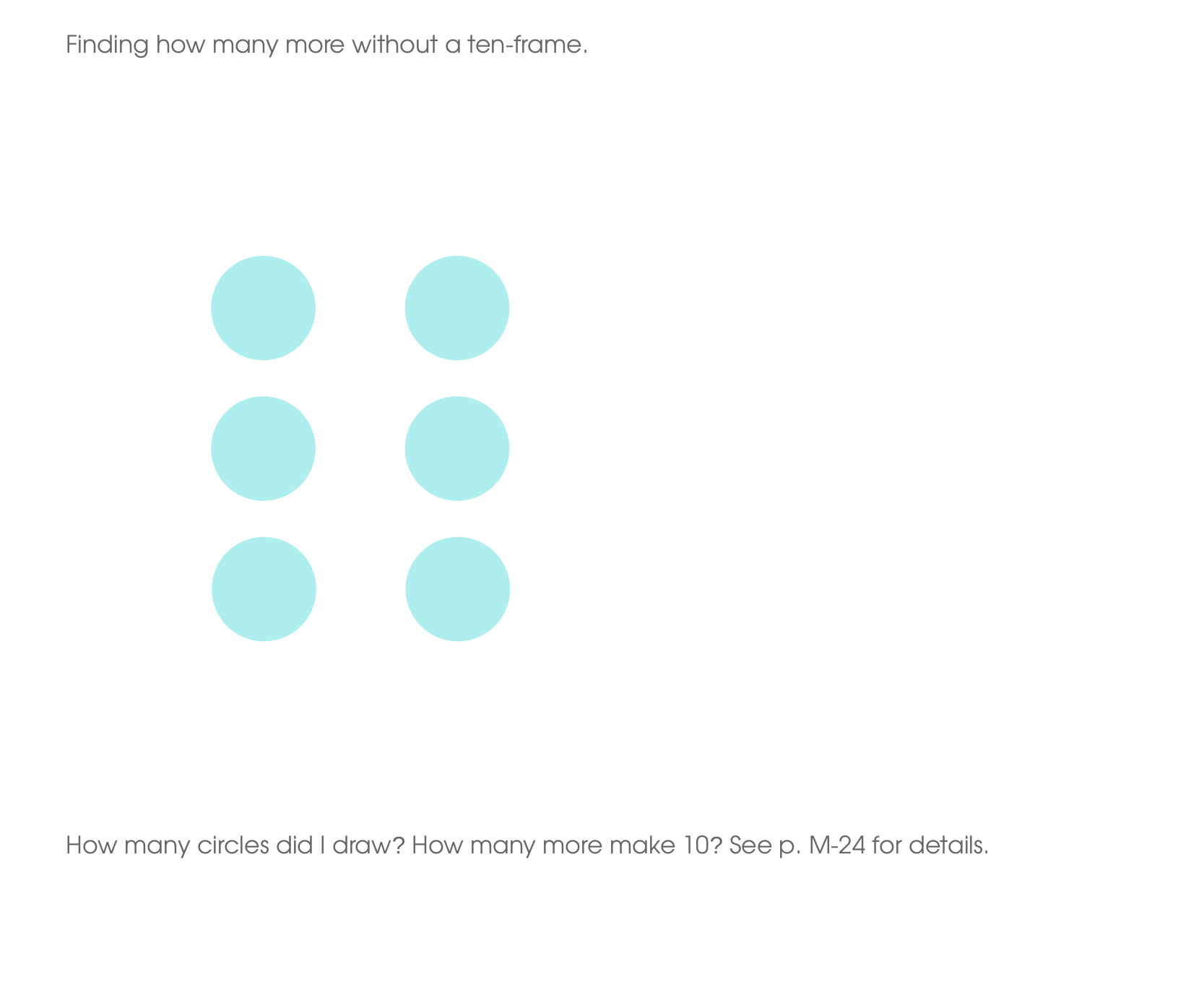

Finding how many more without a ten-frame.

How many circles did I draw? How many more make 10? See p. M-24 for details.